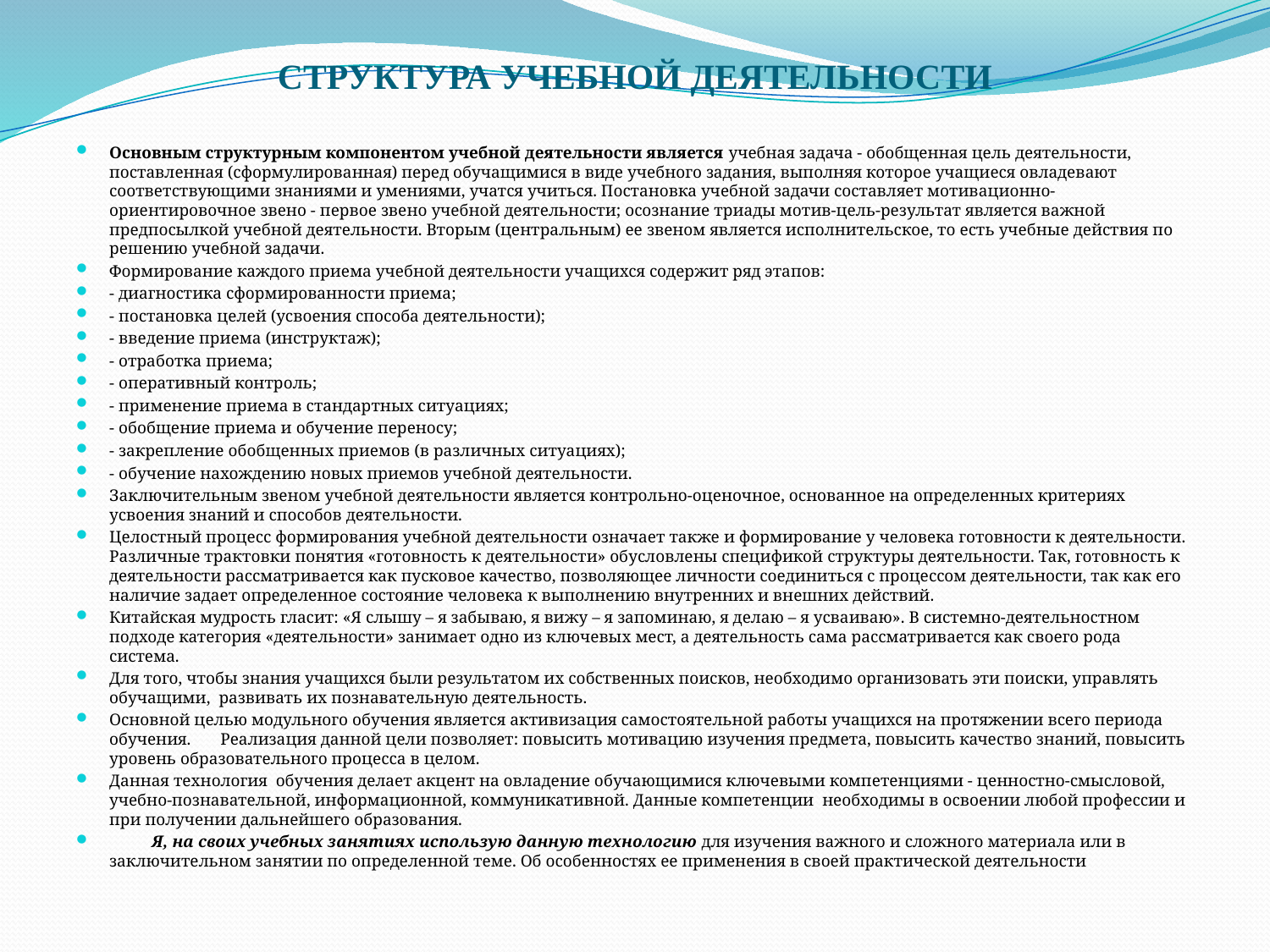

# СТРУКТУРА УЧЕБНОЙ ДЕЯТЕЛЬНОСТИ
Основным структурным компонентом учебной деятельности является учебная задача - обобщенная цель деятельности, поставленная (сформулированная) перед обучащимися в виде учебного задания, выполняя которое учащиеся овладевают соответствующими знаниями и умениями, учатся учиться. Постановка учебной задачи составляет мотивационно-ориентировочное звено - первое звено учебной деятельности; осознание триады мотив-цель-результат является важной предпосылкой учебной деятельности. Вторым (центральным) ее звеном является исполнительское, то есть учебные действия по решению учебной задачи.
Формирование каждого приема учебной деятельности учащихся содержит ряд этапов:
- диагностика сформированности приема;
- постановка целей (усвоения способа деятельности);
- введение приема (инструктаж);
- отработка приема;
- оперативный контроль;
- применение приема в стандартных ситуациях;
- обобщение приема и обучение переносу;
- закрепление обобщенных приемов (в различных ситуациях);
- обучение нахождению новых приемов учебной деятельности.
Заключительным звеном учебной деятельности является контрольно-оценочное, основанное на определенных критериях усвоения знаний и способов деятельности.
Целостный процесс формирования учебной деятельности означает также и формирование у человека готовности к деятельности. Различные трактовки понятия «готовность к деятельности» обусловлены спецификой структуры деятельности. Так, готовность к деятельности рассматривается как пусковое качество, позволяющее личности соединиться с процессом деятельности, так как его наличие задает определенное состояние человека к выполнению внутренних и внешних действий.
Китайская мудрость гласит: «Я слышу – я забываю, я вижу – я запоминаю, я делаю – я усваиваю». В системно-деятельностном подходе категория «деятельности» занимает одно из ключевых мест, а деятельность сама рассматривается как своего рода система.
Для того, чтобы знания учащихся были результатом их собственных поисков, необходимо организовать эти поиски, управлять обучащими,  развивать их познавательную деятельность.
Основной целью модульного обучения является активизация самостоятельной работы учащихся на протяжении всего периода обучения.       Реализация данной цели позволяет: повысить мотивацию изучения предмета, повысить качество знаний, повысить уровень образовательного процесса в целом.
Данная технология  обучения делает акцент на овладение обучающимися ключевыми компетенциями - ценностно-смысловой, учебно-познавательной, информационной, коммуникативной. Данные компетенции  необходимы в освоении любой профессии и при получении дальнейшего образования.
          Я, на своих учебных занятиях использую данную технологию для изучения важного и сложного материала или в заключительном занятии по определенной теме. Об особенностях ее применения в своей практической деятельности